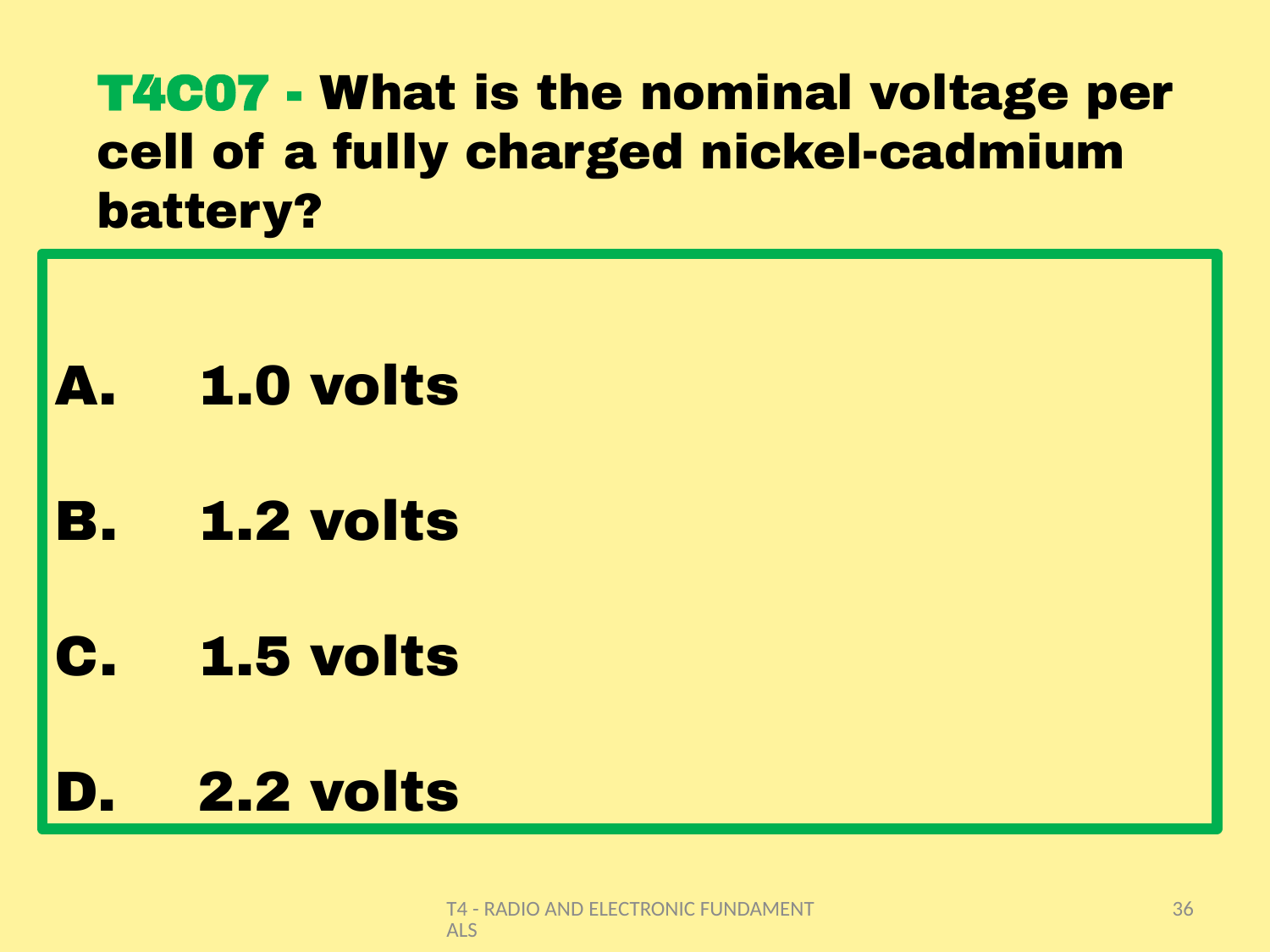

# T4C07 - What is the nominal voltage per cell of a fully charged nickel-cadmium battery?

1.0 volts
1.2 volts
1.5 volts
2.2 volts
T4 - RADIO AND ELECTRONIC FUNDAMENTALS
36